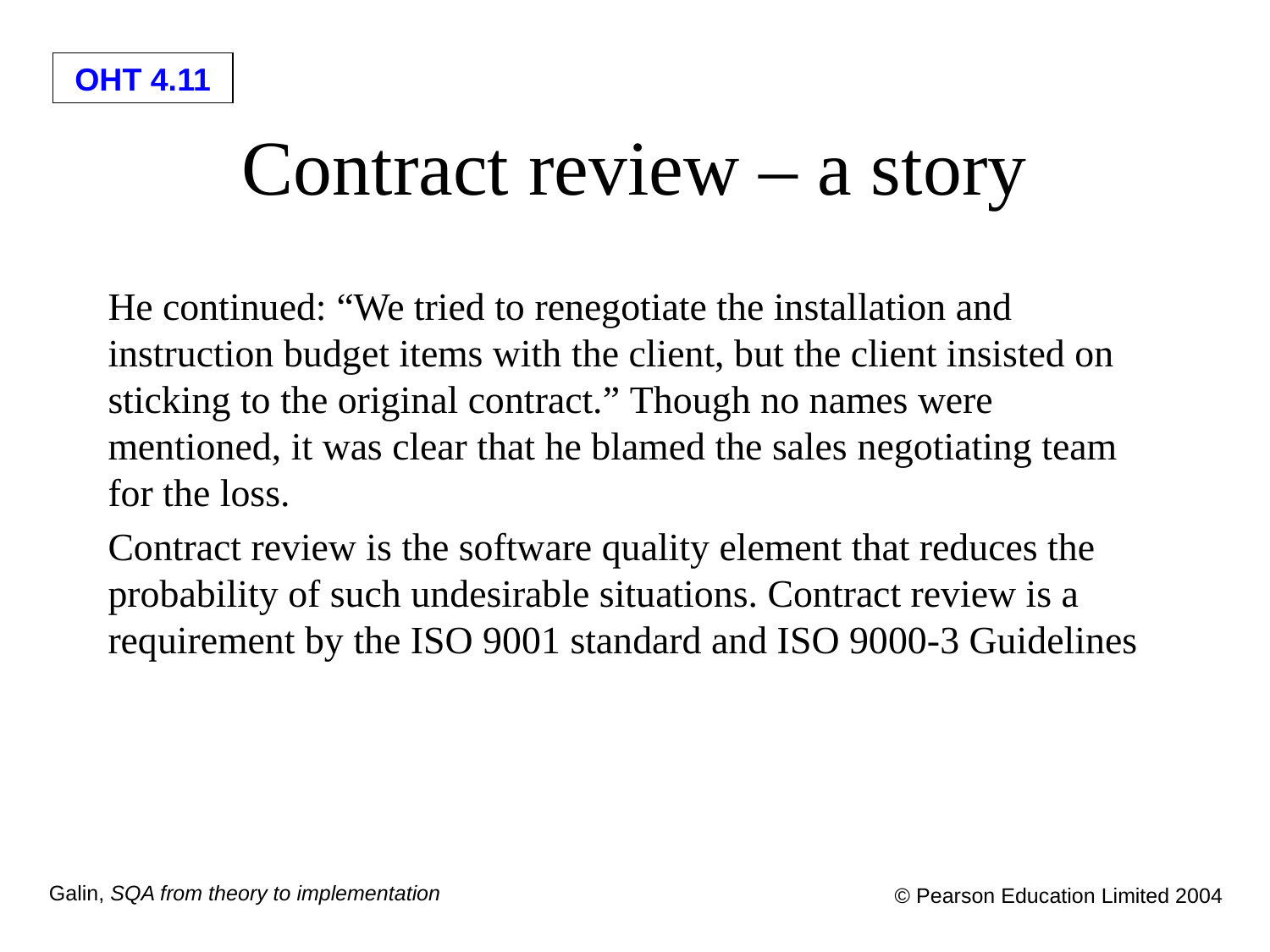

# Contract review – a story
He continued: “We tried to renegotiate the installation and instruction budget items with the client, but the client insisted on sticking to the original contract.” Though no names were mentioned, it was clear that he blamed the sales negotiating team for the loss.
Contract review is the software quality element that reduces the probability of such undesirable situations. Contract review is a requirement by the ISO 9001 standard and ISO 9000-3 Guidelines